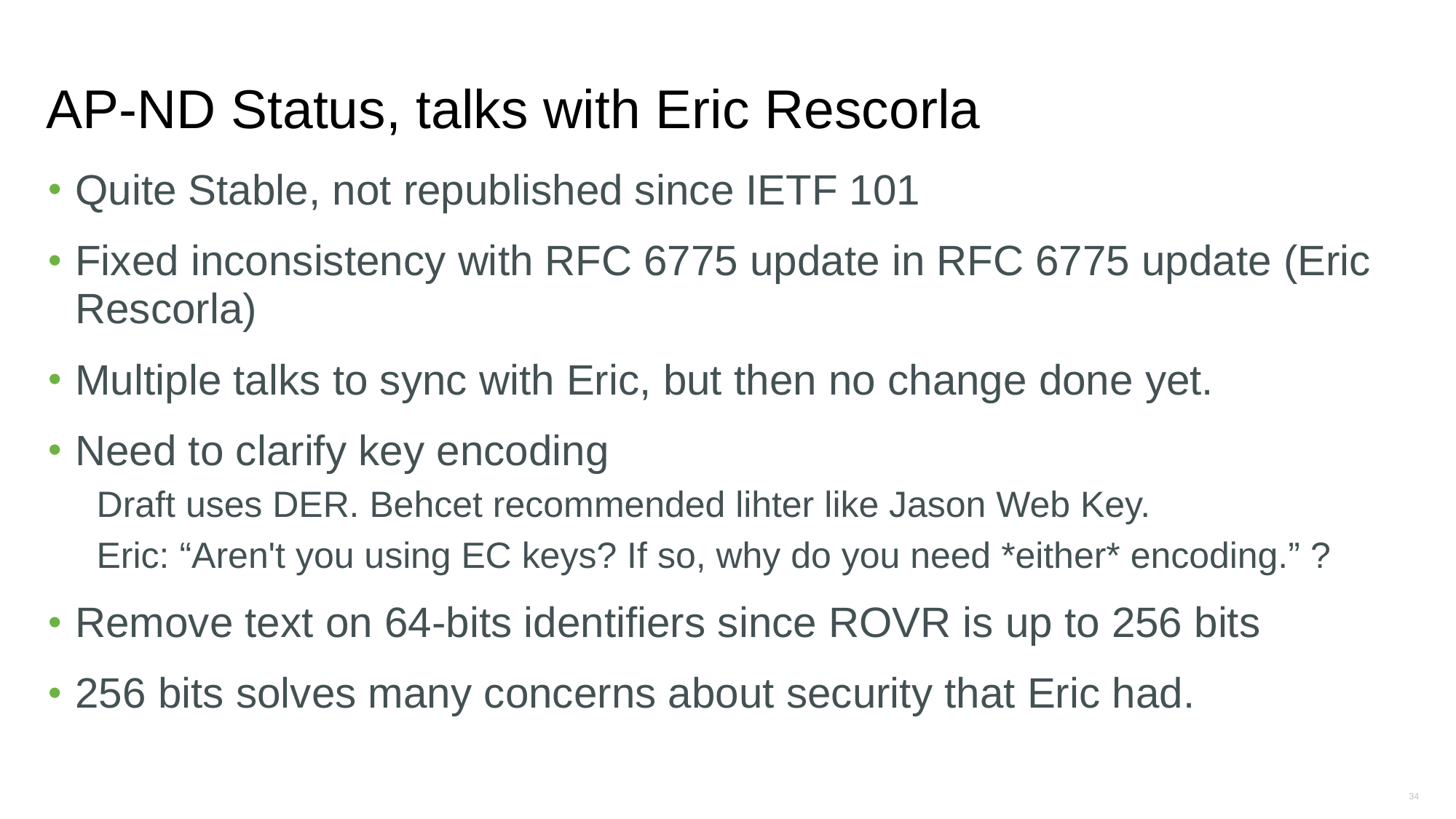

# AP-ND Status, talks with Eric Rescorla
Quite Stable, not republished since IETF 101
Fixed inconsistency with RFC 6775 update in RFC 6775 update (Eric Rescorla)
Multiple talks to sync with Eric, but then no change done yet.
Need to clarify key encoding
Draft uses DER. Behcet recommended lihter like Jason Web Key.
Eric: “Aren't you using EC keys? If so, why do you need *either* encoding.” ?
Remove text on 64-bits identifiers since ROVR is up to 256 bits
256 bits solves many concerns about security that Eric had.